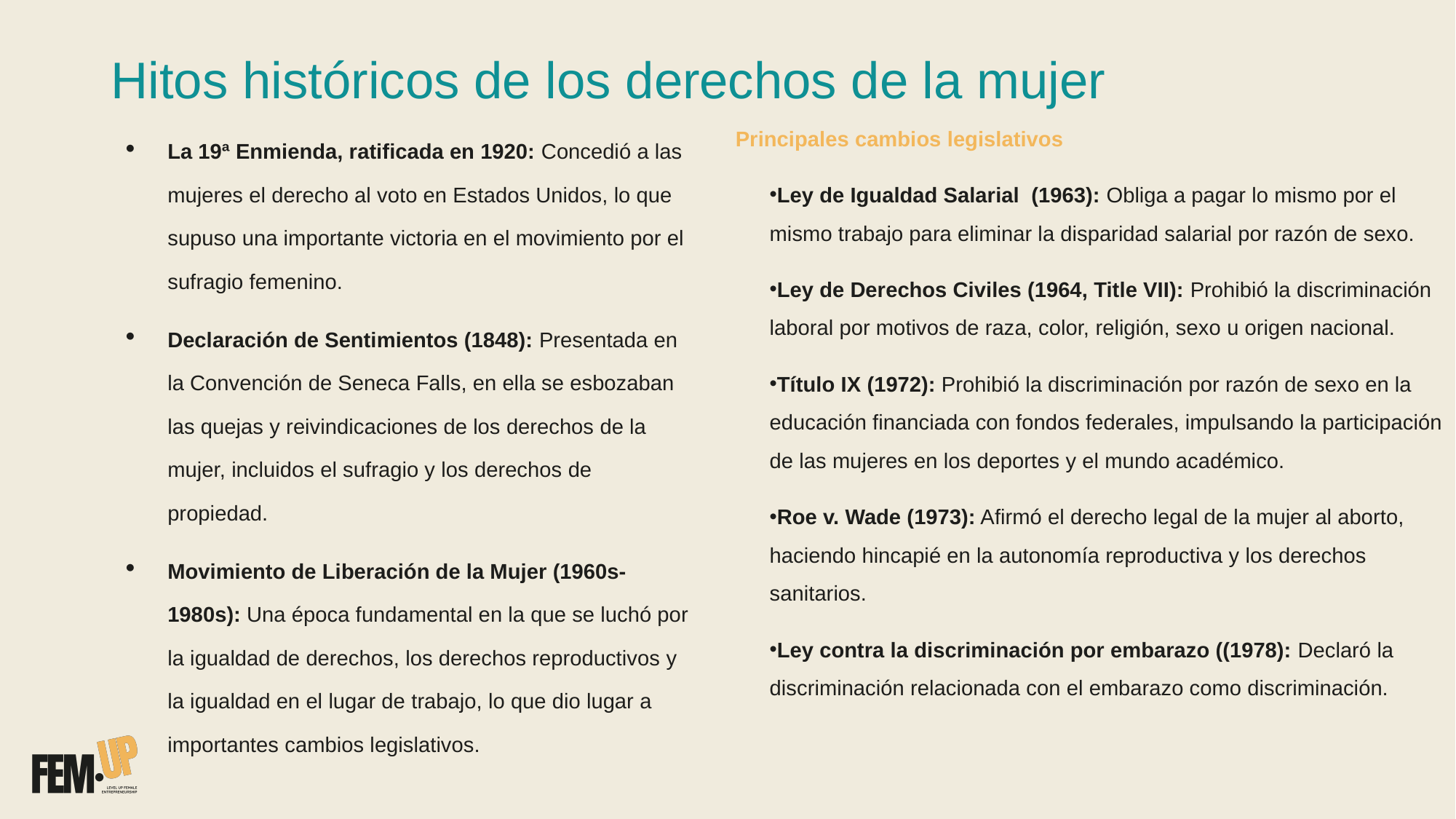

# Hitos históricos de los derechos de la mujer
La 19ª Enmienda, ratificada en 1920: Concedió a las mujeres el derecho al voto en Estados Unidos, lo que supuso una importante victoria en el movimiento por el sufragio femenino.
Declaración de Sentimientos (1848): Presentada en la Convención de Seneca Falls, en ella se esbozaban las quejas y reivindicaciones de los derechos de la mujer, incluidos el sufragio y los derechos de propiedad.
Movimiento de Liberación de la Mujer (1960s-1980s): Una época fundamental en la que se luchó por la igualdad de derechos, los derechos reproductivos y la igualdad en el lugar de trabajo, lo que dio lugar a importantes cambios legislativos.

Principales cambios legislativos
Ley de Igualdad Salarial  (1963): Obliga a pagar lo mismo por el mismo trabajo para eliminar la disparidad salarial por razón de sexo.
Ley de Derechos Civiles (1964, Title VII): Prohibió la discriminación laboral por motivos de raza, color, religión, sexo u origen nacional.
Título IX (1972): Prohibió la discriminación por razón de sexo en la educación financiada con fondos federales, impulsando la participación de las mujeres en los deportes y el mundo académico.
Roe v. Wade (1973): Afirmó el derecho legal de la mujer al aborto, haciendo hincapié en la autonomía reproductiva y los derechos sanitarios.
Ley contra la discriminación por embarazo ((1978): Declaró la discriminación relacionada con el embarazo como discriminación.